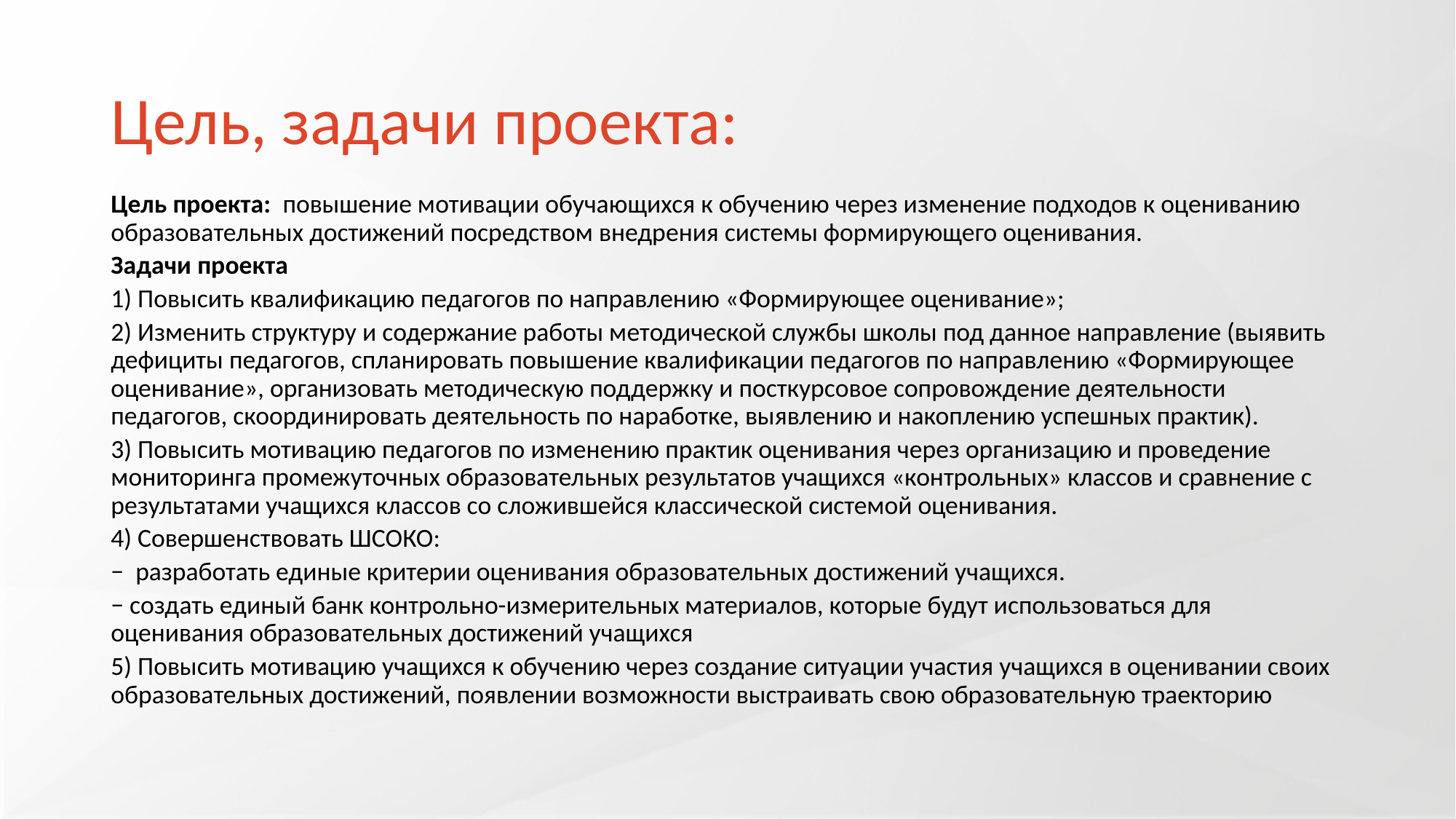

# Цель, задачи проекта:
Цель проекта:  повышение мотивации обучающихся к обучению через изменение подходов к оцениванию образовательных достижений посредством внедрения системы формирующего оценивания.
Задачи проекта
1) Повысить квалификацию педагогов по направлению «Формирующее оценивание»;
2) Изменить структуру и содержание работы методической службы школы под данное направление (выявить дефициты педагогов, спланировать повышение квалификации педагогов по направлению «Формирующее оценивание», организовать методическую поддержку и посткурсовое сопровождение деятельности педагогов, скоординировать деятельность по наработке, выявлению и накоплению успешных практик).
3) Повысить мотивацию педагогов по изменению практик оценивания через организацию и проведение мониторинга промежуточных образовательных результатов учащихся «контрольных» классов и сравнение с результатами учащихся классов со сложившейся классической системой оценивания.
4) Совершенствовать ШСОКО:
−  разработать единые критерии оценивания образовательных достижений учащихся.
− создать единый банк контрольно-измерительных материалов, которые будут использоваться для оценивания образовательных достижений учащихся
5) Повысить мотивацию учащихся к обучению через создание ситуации участия учащихся в оценивании своих образовательных достижений, появлении возможности выстраивать свою образовательную траекторию